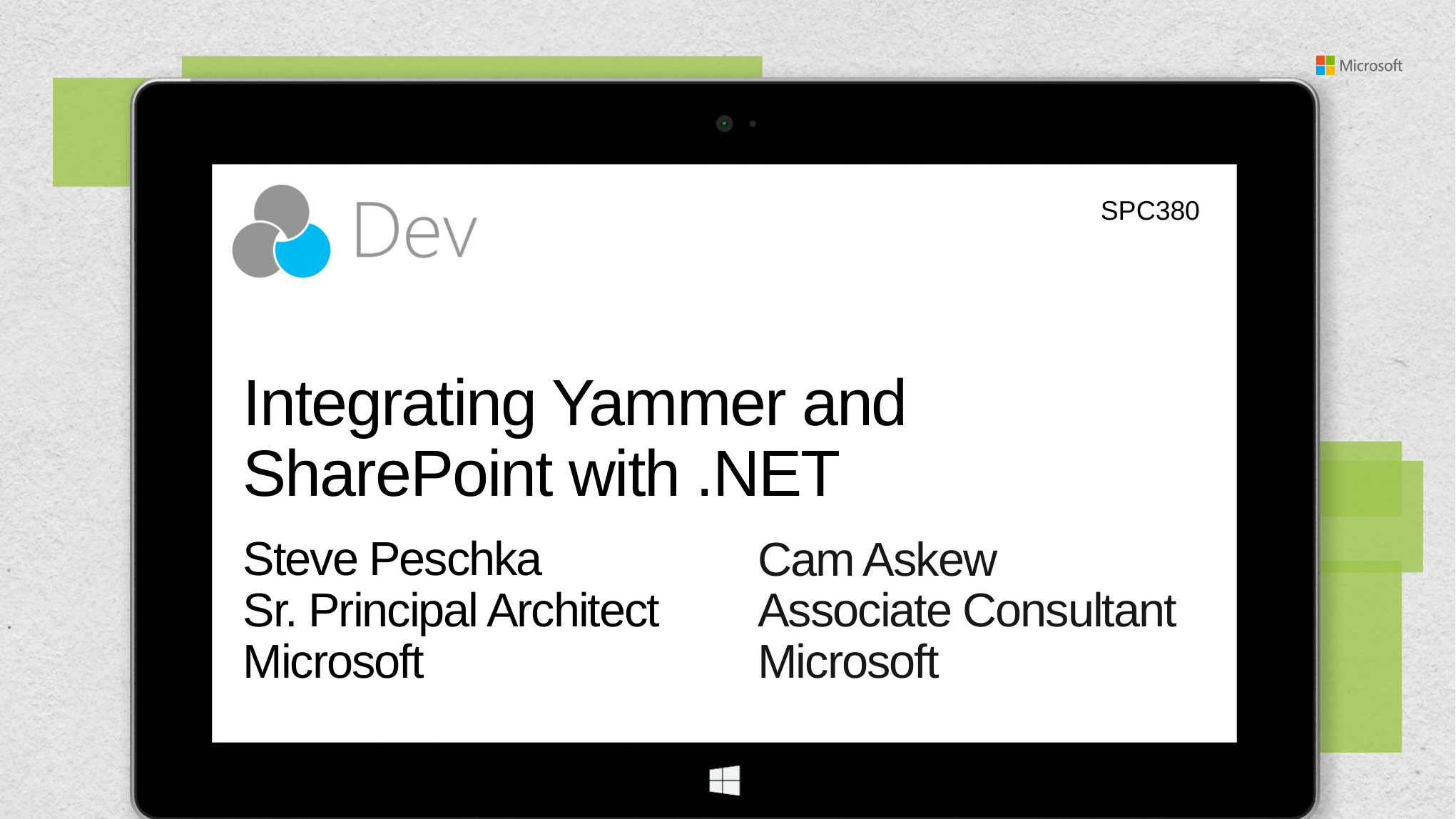

SPC380
# Integrating Yammer and SharePoint with .NET
Cam Askew
Associate Consultant
Microsoft
Steve Peschka
Sr. Principal Architect
Microsoft